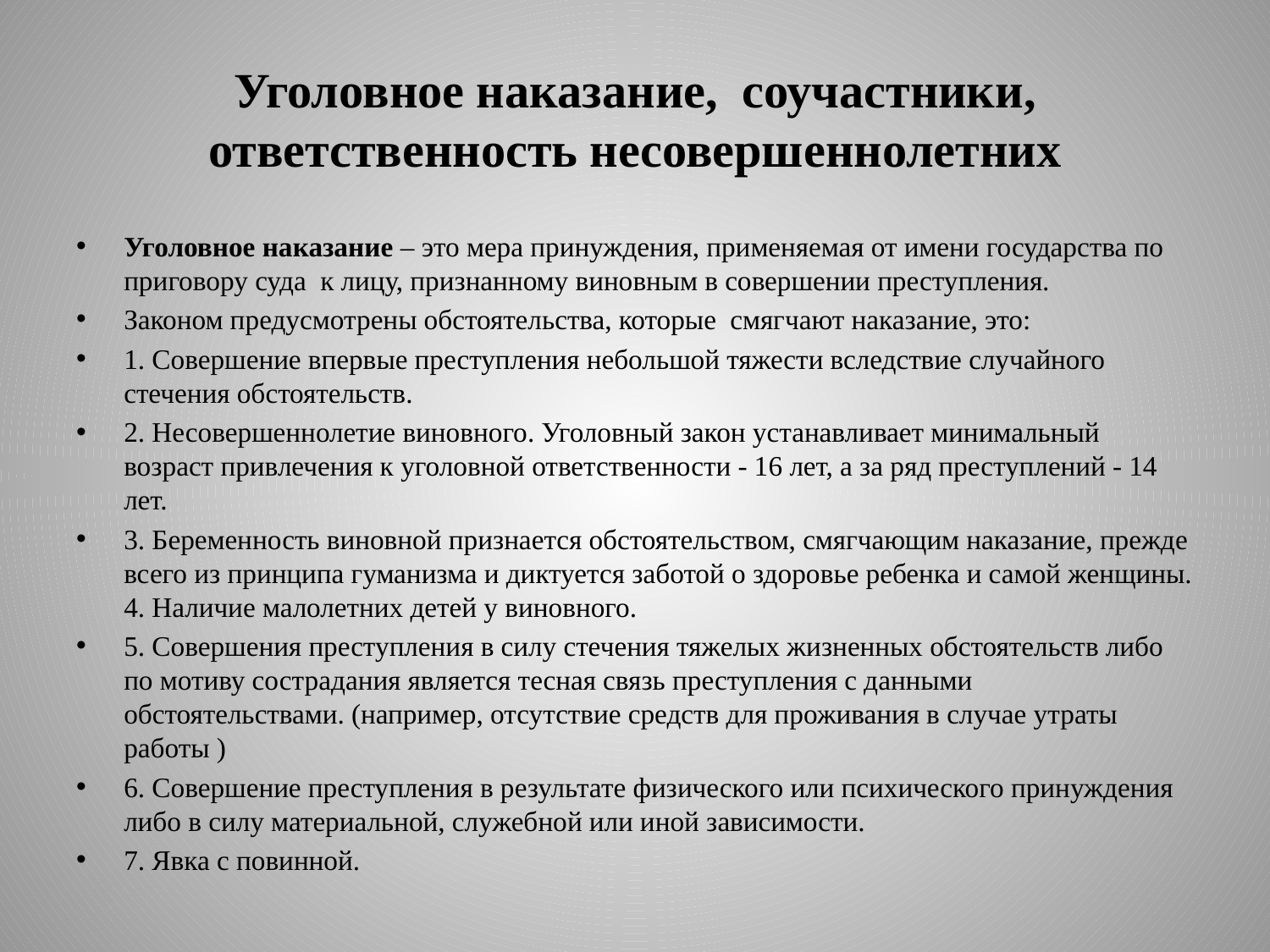

# Уголовное наказание,  соучастники, ответственность несовершеннолетних
Уголовное наказание – это мера принуждения, применяемая от имени государства по приговору суда  к лицу, признанному виновным в совершении преступления.
Законом предусмотрены обстоятельства, которые  смягчают наказание, это:
1. Совершение впервые преступления небольшой тяжести вследствие случайного стечения обстоятельств.
2. Несовершеннолетие виновного. Уголовный закон устанавливает минимальный возраст привлечения к уголовной ответственности - 16 лет, а за ряд преступлений - 14 лет.
3. Беременность виновной признается обстоятельством, смягчающим наказание, прежде всего из принципа гуманизма и диктуется заботой о здоровье ребенка и самой женщины. 4. Наличие малолетних детей у виновного.
5. Совершения преступления в силу стечения тяжелых жизненных обстоятельств либо по мотиву сострадания является тесная связь преступления с данными обстоятельствами. (например, отсутствие средств для проживания в случае утраты работы )
6. Совершение преступления в результате физического или психического принуждения либо в силу материальной, служебной или иной зависимости.
7. Явка с повинной.